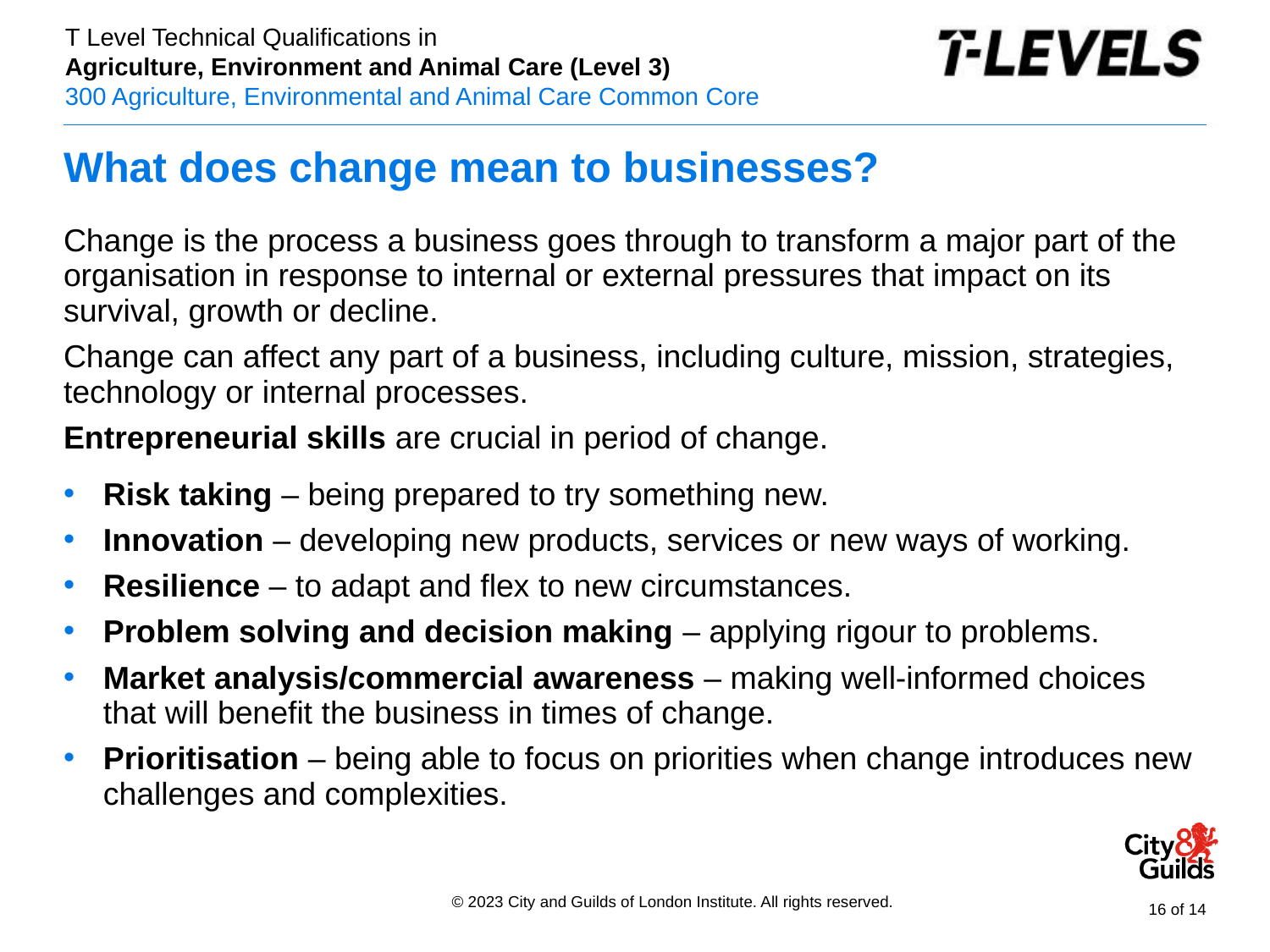

# What does change mean to businesses?
Change is the process a business goes through to transform a major part of the organisation in response to internal or external pressures that impact on its survival, growth or decline.
Change can affect any part of a business, including culture, mission, strategies, technology or internal processes.
Entrepreneurial skills are crucial in period of change.
Risk taking – being prepared to try something new.
Innovation – developing new products, services or new ways of working.
Resilience – to adapt and flex to new circumstances.
Problem solving and decision making – applying rigour to problems.
Market analysis/commercial awareness – making well-informed choices that will benefit the business in times of change.
Prioritisation – being able to focus on priorities when change introduces new challenges and complexities.